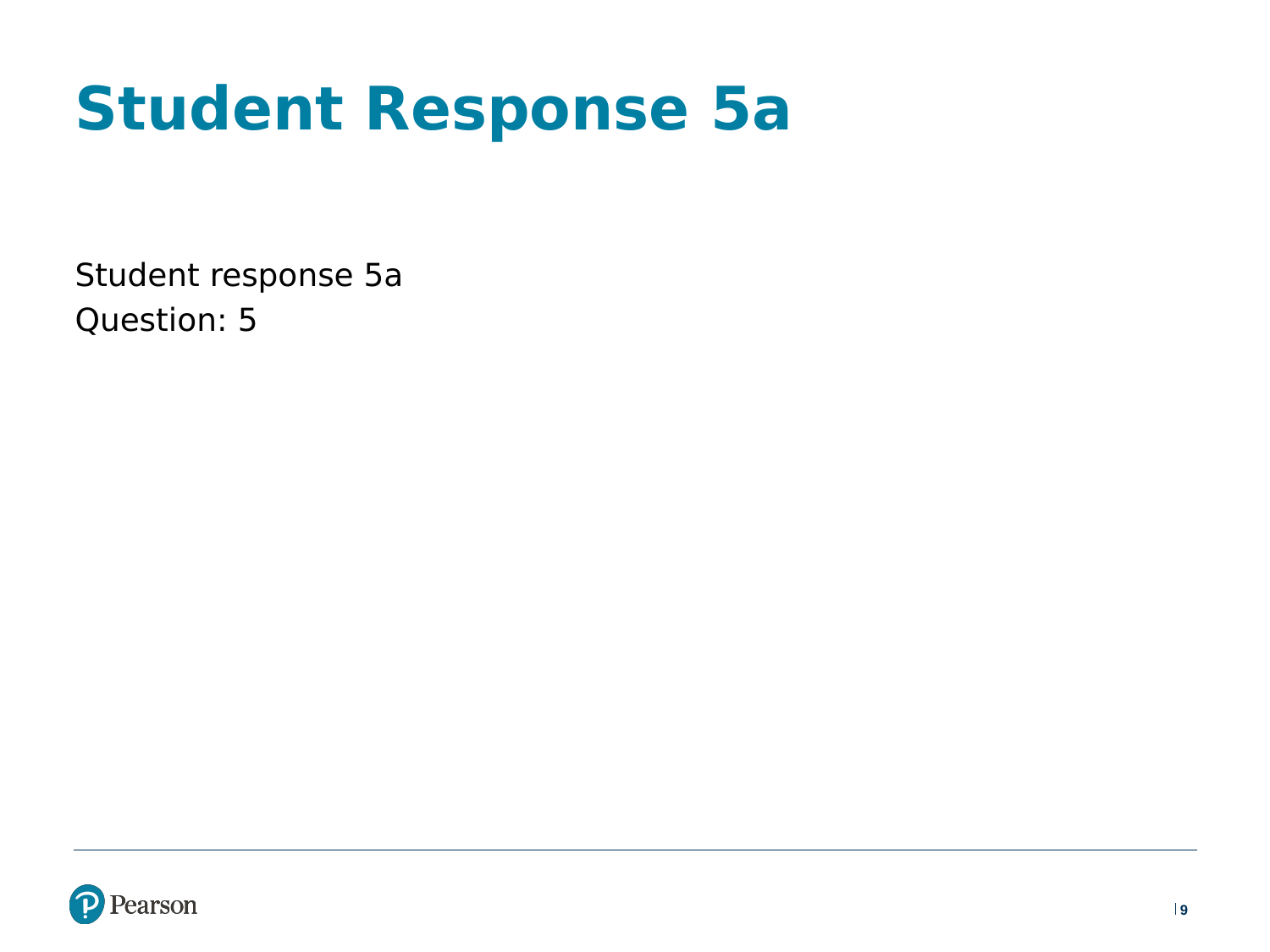

# Student Response 5a
Student response 5a
Question: 5

9